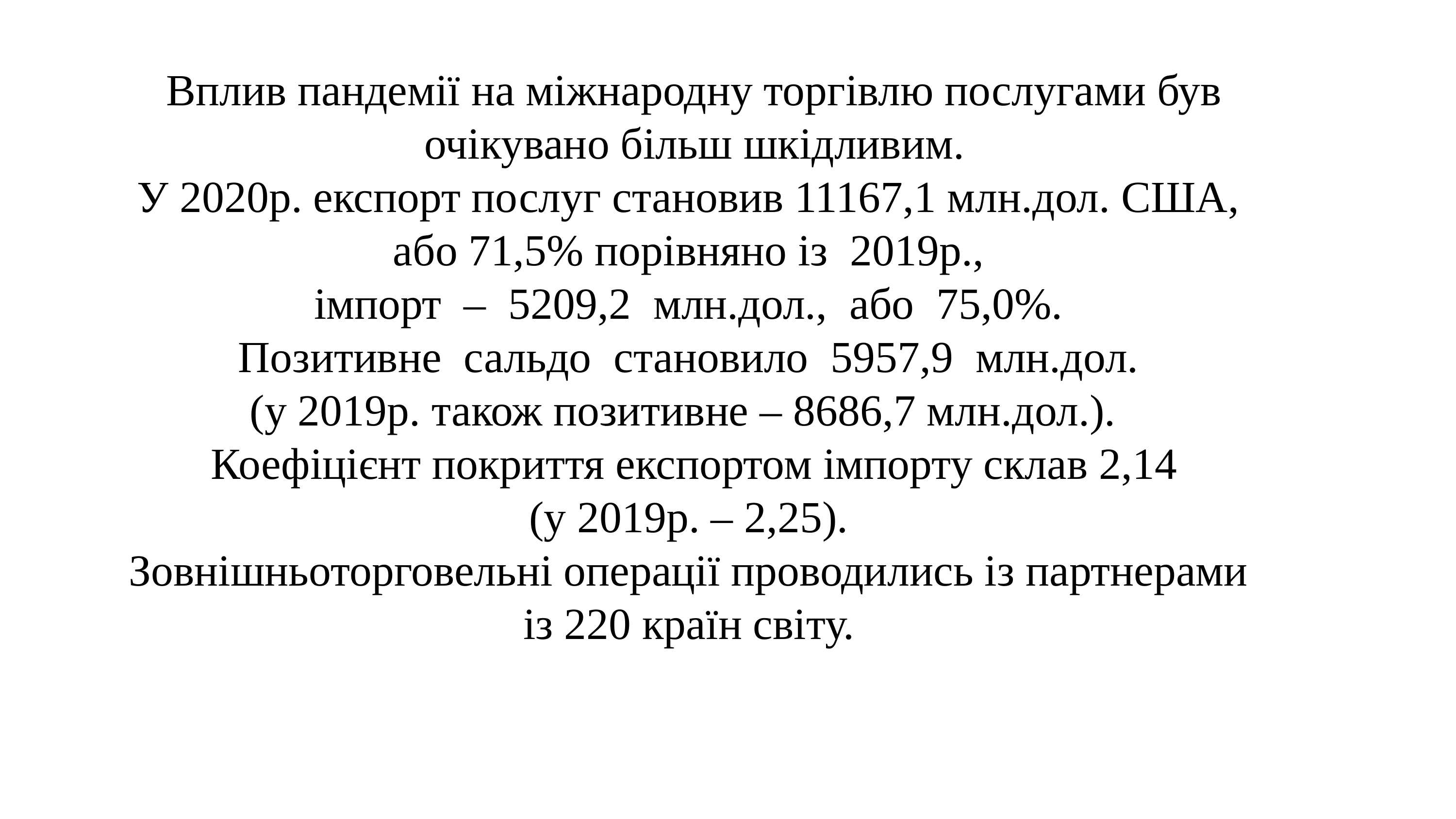

Вплив пандемії на міжнародну торгівлю послугами був очікувано більш шкідливим. У 2020р. експорт послуг становив 11167,1 млн.дол. США,
або 71,5% порівняно із  2019р.,
 імпорт  –  5209,2  млн.дол.,  або  75,0%.
Позитивне  сальдо  становило  5957,9  млн.дол.
(у 2019р. також позитивне – 8686,7 млн.дол.).
Коефіцієнт покриття експортом імпорту склав 2,14
 (у 2019р. – 2,25).
Зовнішньоторговельні операції проводились із партнерами
із 220 країн світу.